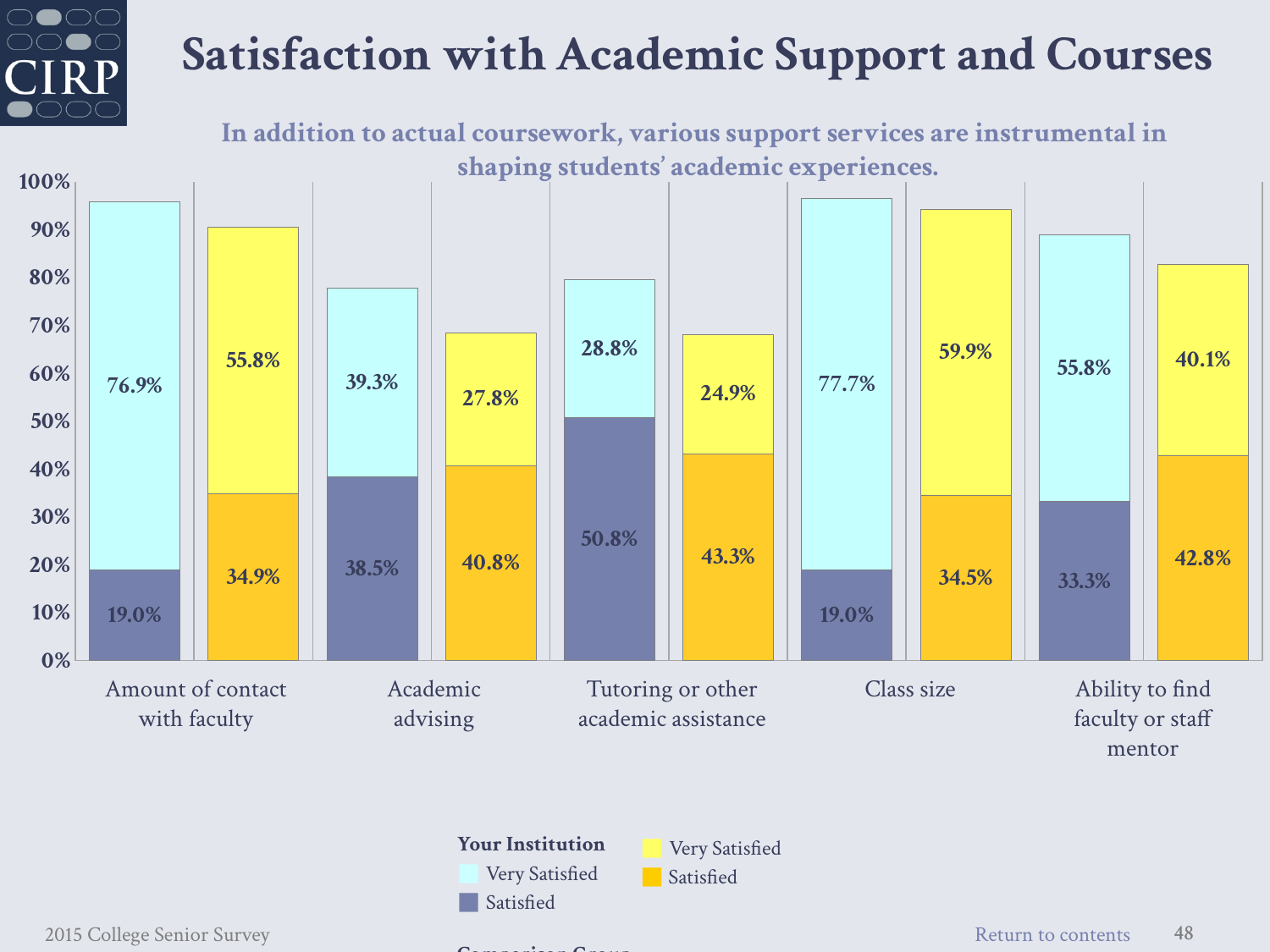

Satisfaction with Academic Support and Courses
In addition to actual coursework, various support services are instrumental in
shaping students’ academic experiences.

### Chart

| Category |  |  |
|---|---|---|
| Amount of contact with faculty | 0.19 | 0.769 |
| comp | 0.349 | 0.558 |
| Academic advising | 0.385 | 0.393 |
| comp | 0.408 | 0.278 |
| Tutoring or other academic assistance | 0.508 | 0.288 |
| comp | 0.433 | 0.249 |
| Class size | 0.19 | 0.777 |
| comp | 0.345 | 0.599 |
| Ability to find a faculty or staff mentor | 0.333 | 0.558 |
| comp | 0.428 | 0.401 |
Amount of contact with faculty
Academic advising
Tutoring or other academic assistance
Class size
Ability to find faculty or staff mentor
Your Institution
■ Very Satisfied
■ Satisfied

Comparison Group
■ Very Satisfied
■ Satisfied

2015 College Senior Survey
48
48